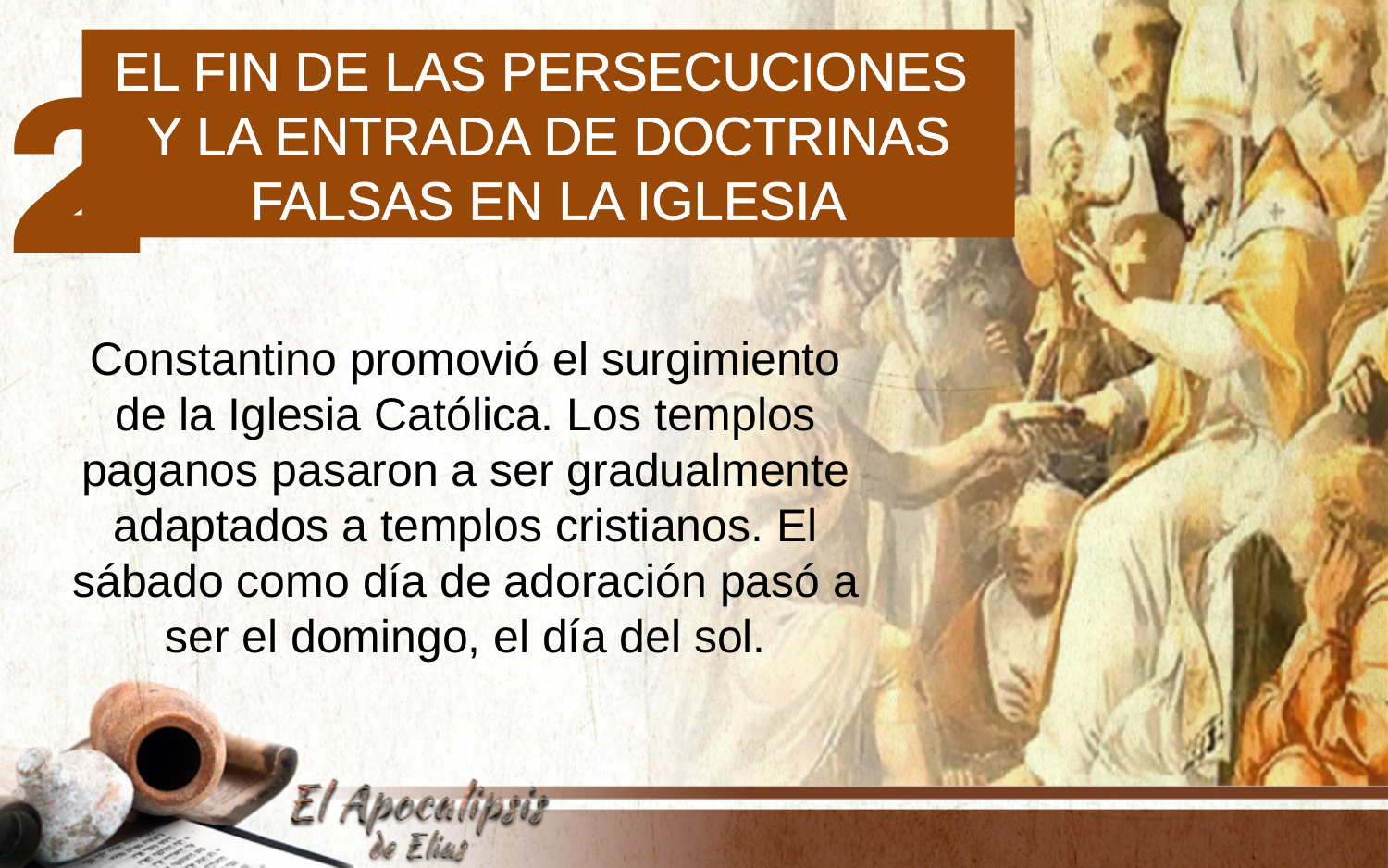

2
El fin de las persecuciones
y la entrada de doctrinas falsas en la Iglesia
Constantino promovió el surgimiento de la Iglesia Católica. Los templos paganos pasaron a ser gradualmente adaptados a templos cristianos. El sábado como día de adoración pasó a ser el domingo, el día del sol.